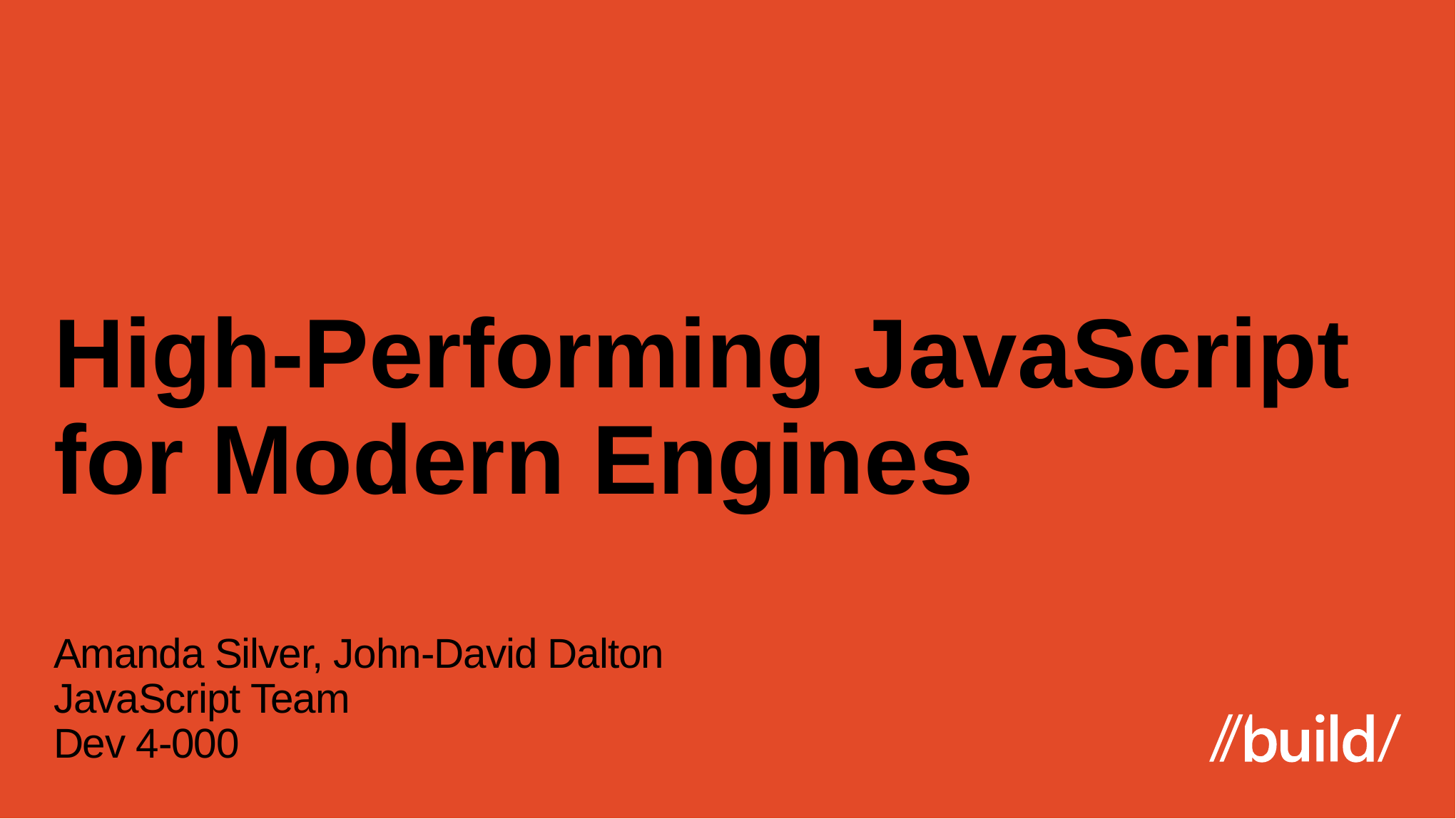

# High-Performing JavaScript for Modern Engines
Amanda Silver, John-David Dalton
JavaScript Team
Dev 4-000